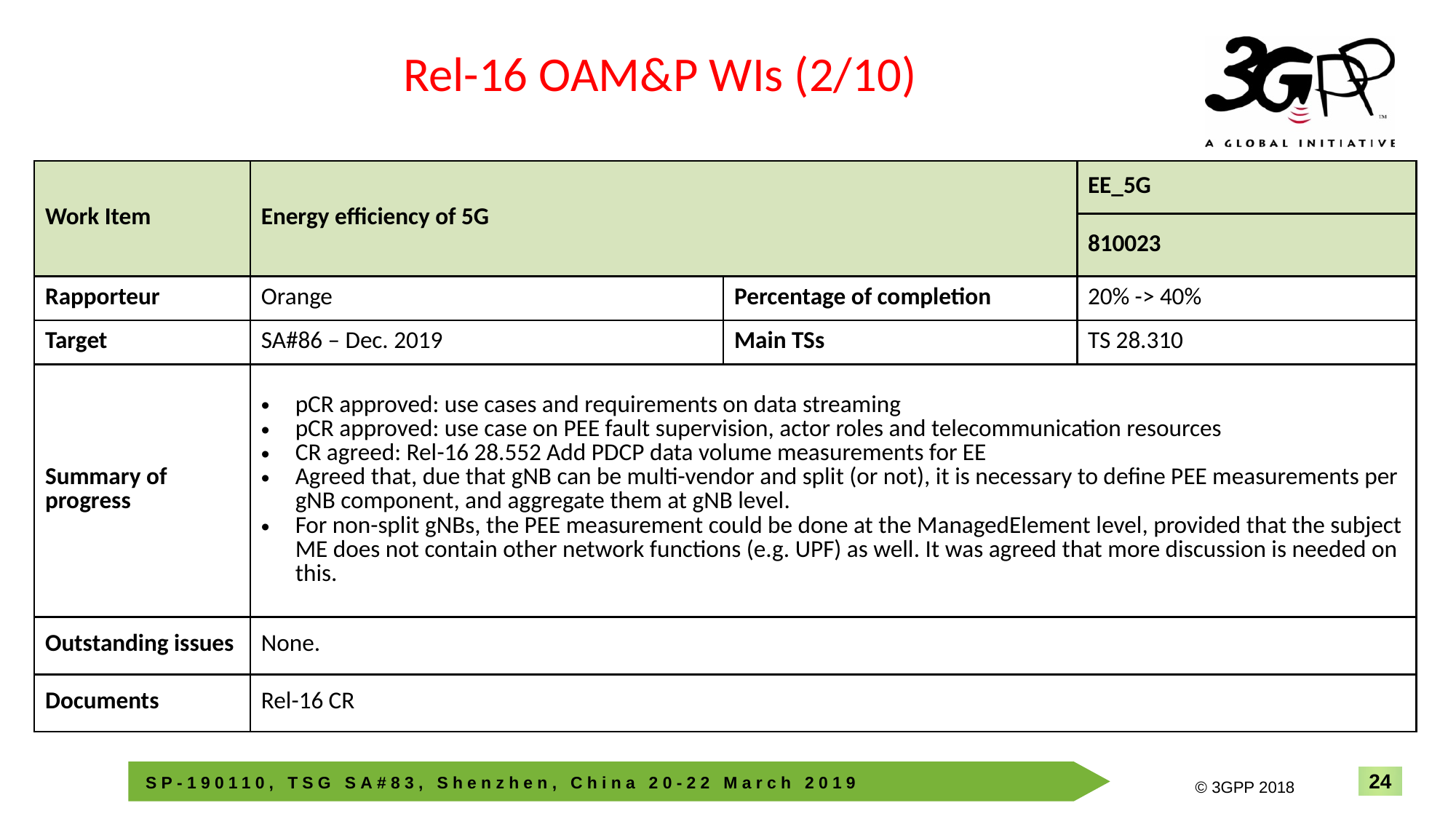

Rel-16 OAM&P WIs (2/10)
| Work Item | Energy efficiency of 5G |  | EE\_5G |
| --- | --- | --- | --- |
|  |  |  | 810023 |
| Rapporteur | Orange | Percentage of completion | 20% -> 40% |
| Target | SA#86 – Dec. 2019 | Main TSs | TS 28.310 |
| Summary of progress | pCR approved: use cases and requirements on data streaming pCR approved: use case on PEE fault supervision, actor roles and telecommunication resources CR agreed: Rel-16 28.552 Add PDCP data volume measurements for EE Agreed that, due that gNB can be multi-vendor and split (or not), it is necessary to define PEE measurements per gNB component, and aggregate them at gNB level. For non-split gNBs, the PEE measurement could be done at the ManagedElement level, provided that the subject ME does not contain other network functions (e.g. UPF) as well. It was agreed that more discussion is needed on this. |  |  |
| Outstanding issues | None. |  |  |
| Documents | Rel-16 CR |  |  |